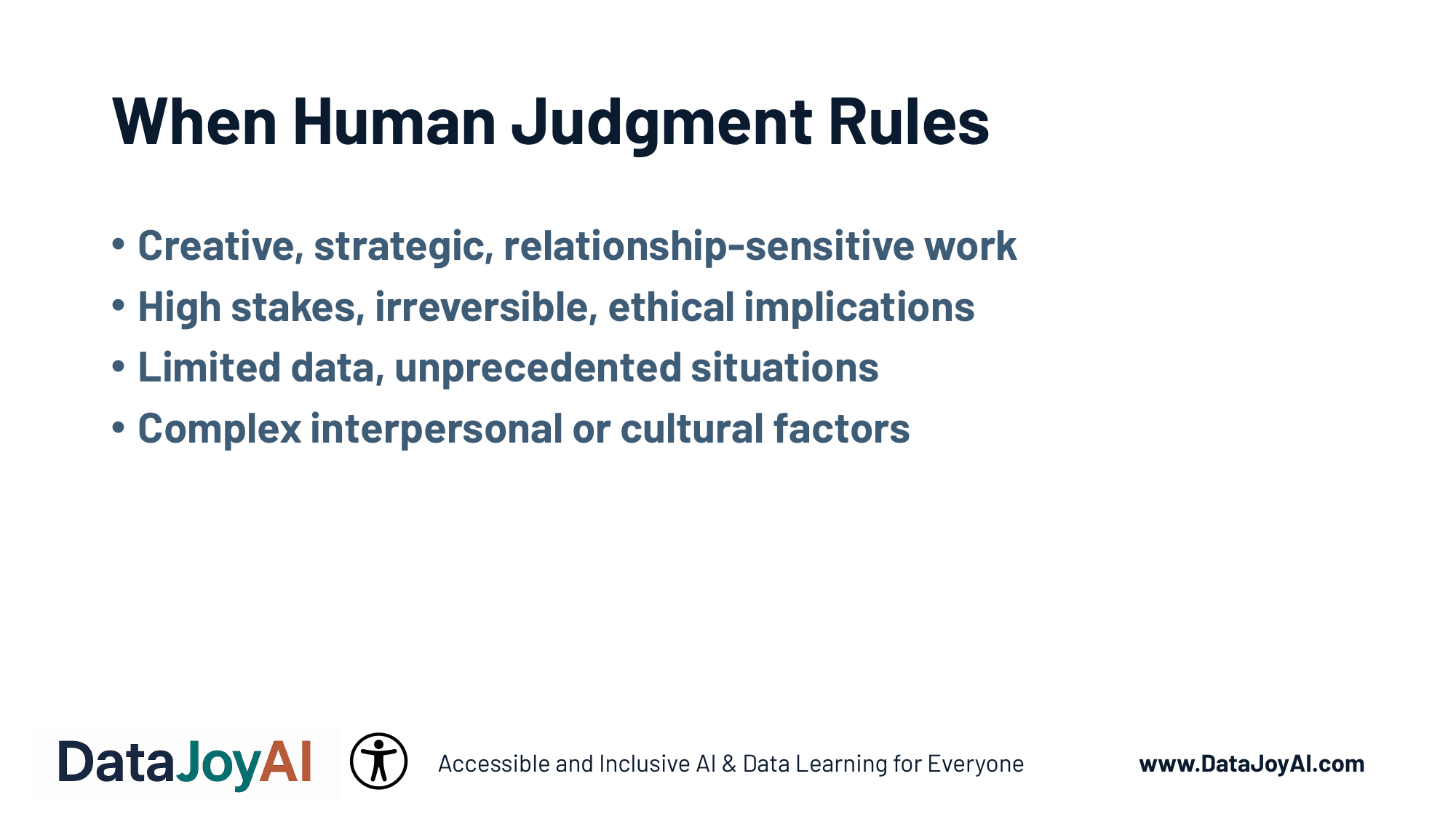

# When Human Judgment Rules
Creative, strategic, relationship-sensitive work
High stakes, irreversible, ethical implications
Limited data, unprecedented situations
Complex interpersonal or cultural factors